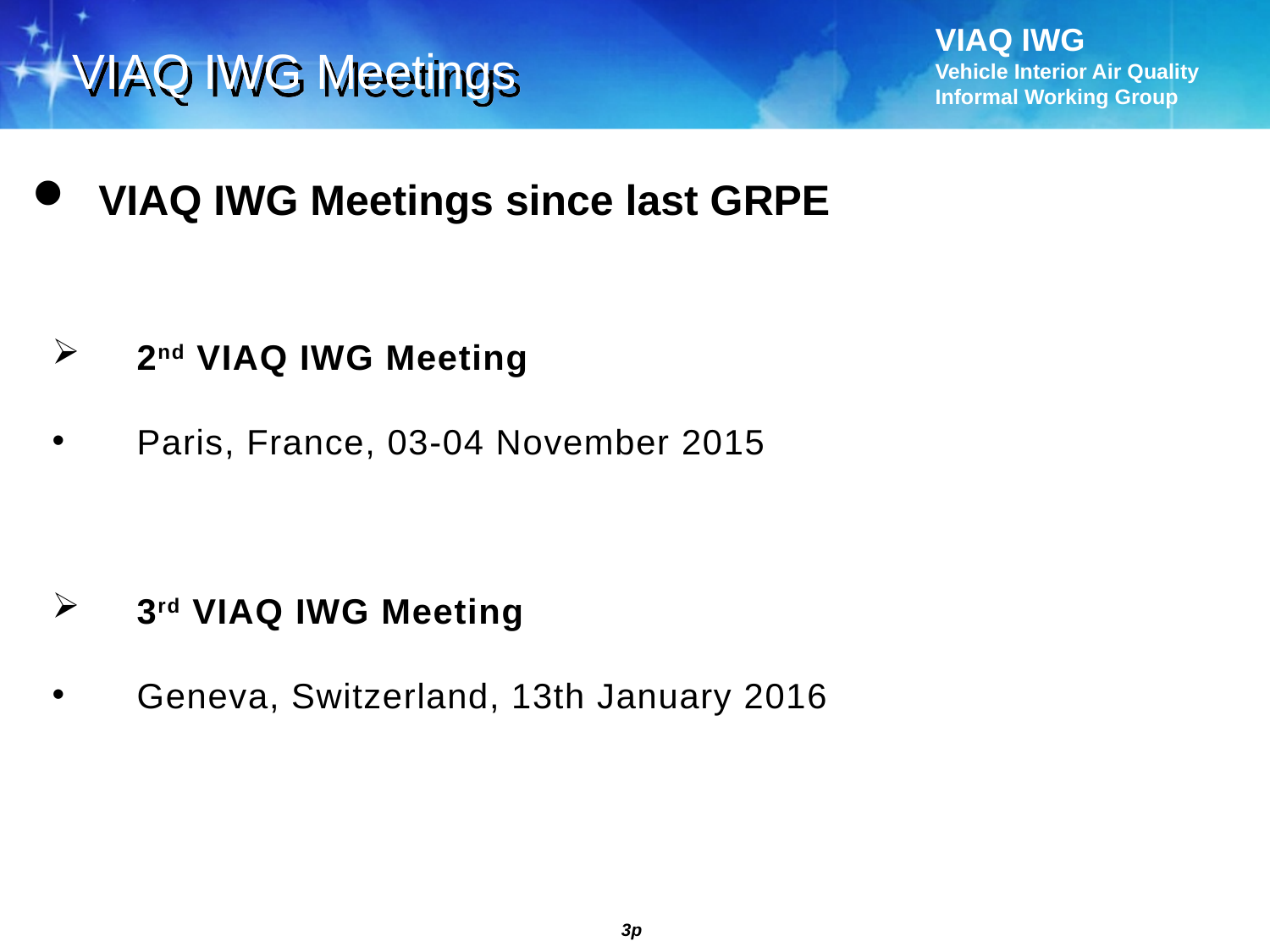

VIAQ IWG Meetings
  VIAQ IWG Meetings since last GRPE
2nd VIAQ IWG Meeting
Paris, France, 03-04 November 2015

3rd VIAQ IWG Meeting
Geneva, Switzerland, 13th January 2016